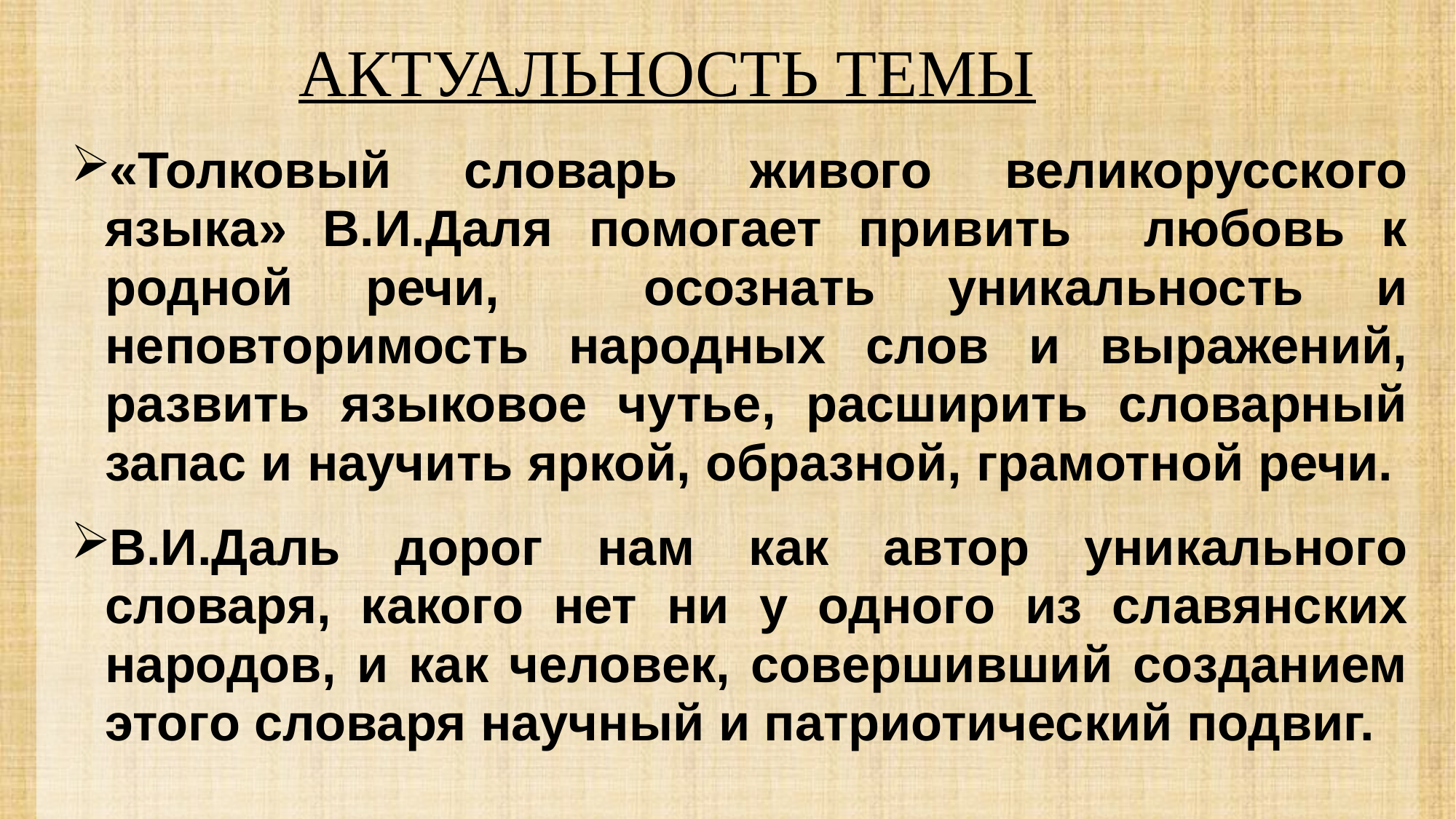

# АКТУАЛЬНОСТЬ ТЕМЫ
«Толковый словарь живого великорусского языка» В.И.Даля помогает привить  любовь к родной речи,  осознать уникальность и неповторимость народных слов и выражений, развить языковое чутье, расширить словарный запас и научить яркой, образной, грамотной речи.
В.И.Даль дорог нам как автор уникального словаря, какого нет ни у одного из славянских народов, и как человек, совершивший созданием этого словаря научный и патриотический подвиг.